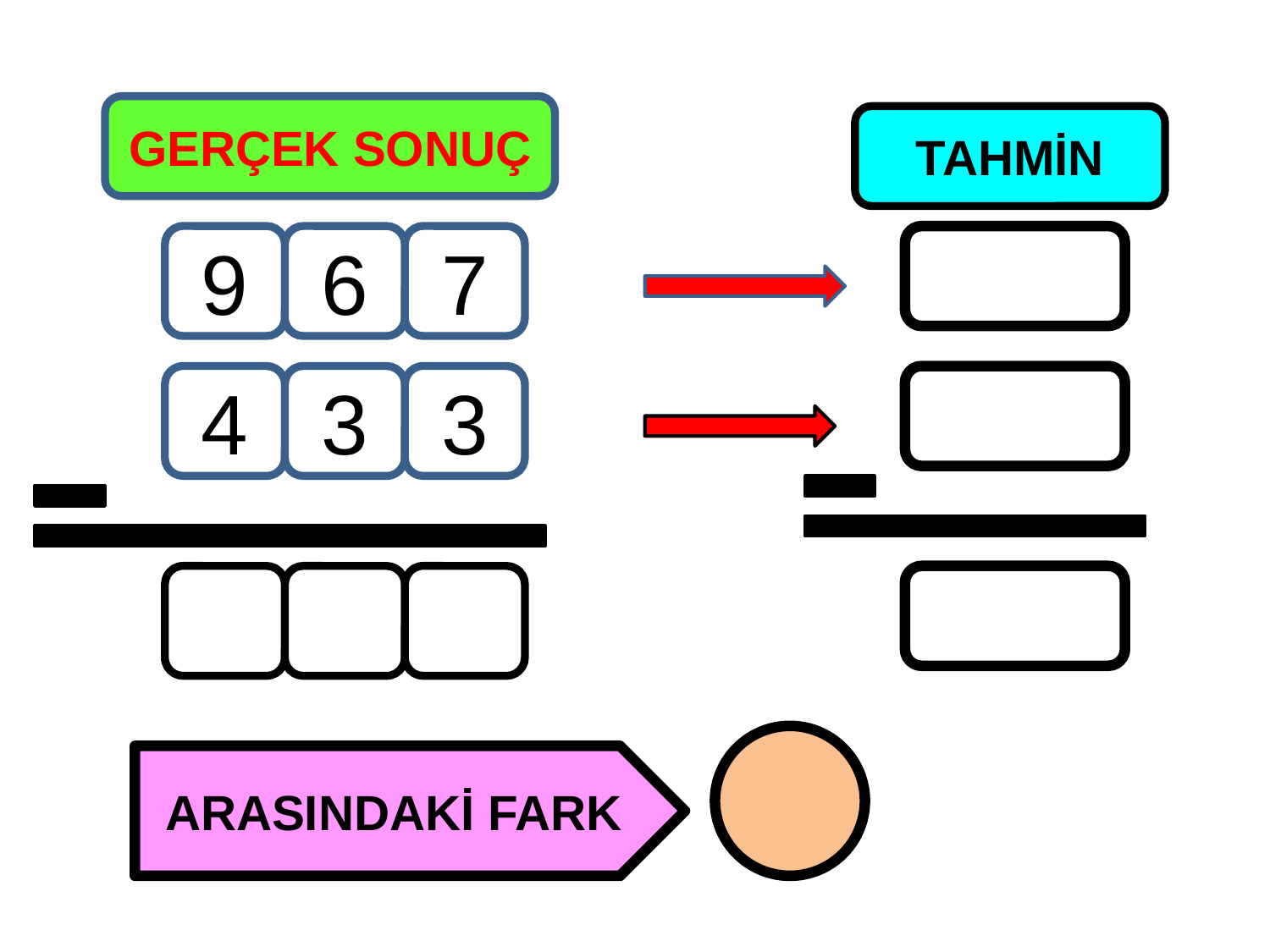

GERÇEK SONUÇ
TAHMİN
9
6
7

4
3
3

ARASINDAKİ FARK